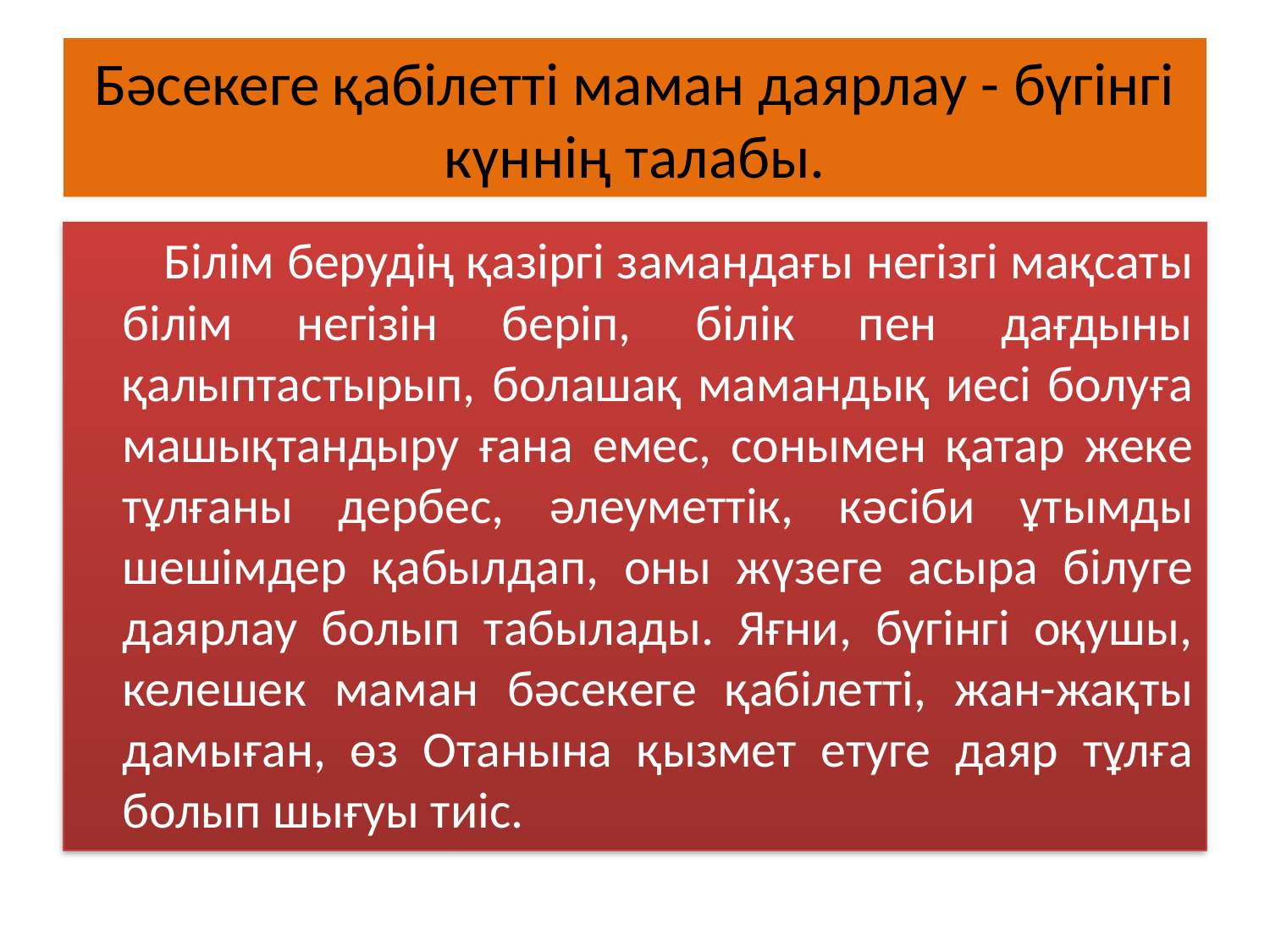

# Бәсекеге қабілетті маман даярлау - бүгінгі күннің талабы.
       Білім берудің қазіргі замандағы негізгі мақсаты білім негізін беріп, білік пен дағдыны қалыптастырып, болашақ мамандық иесі болуға машықтандыру ғана емес, сонымен қатар жеке тұлғаны дербес, әлеуметтік, кәсіби ұтымды шешімдер қабылдап, оны жүзеге асыра білуге даярлау болып табылады. Яғни, бүгінгі оқушы, келешек маман бәсекеге қабілетті, жан-жақты дамыған, өз Отанына қызмет етуге даяр тұлға болып шығуы тиіс.